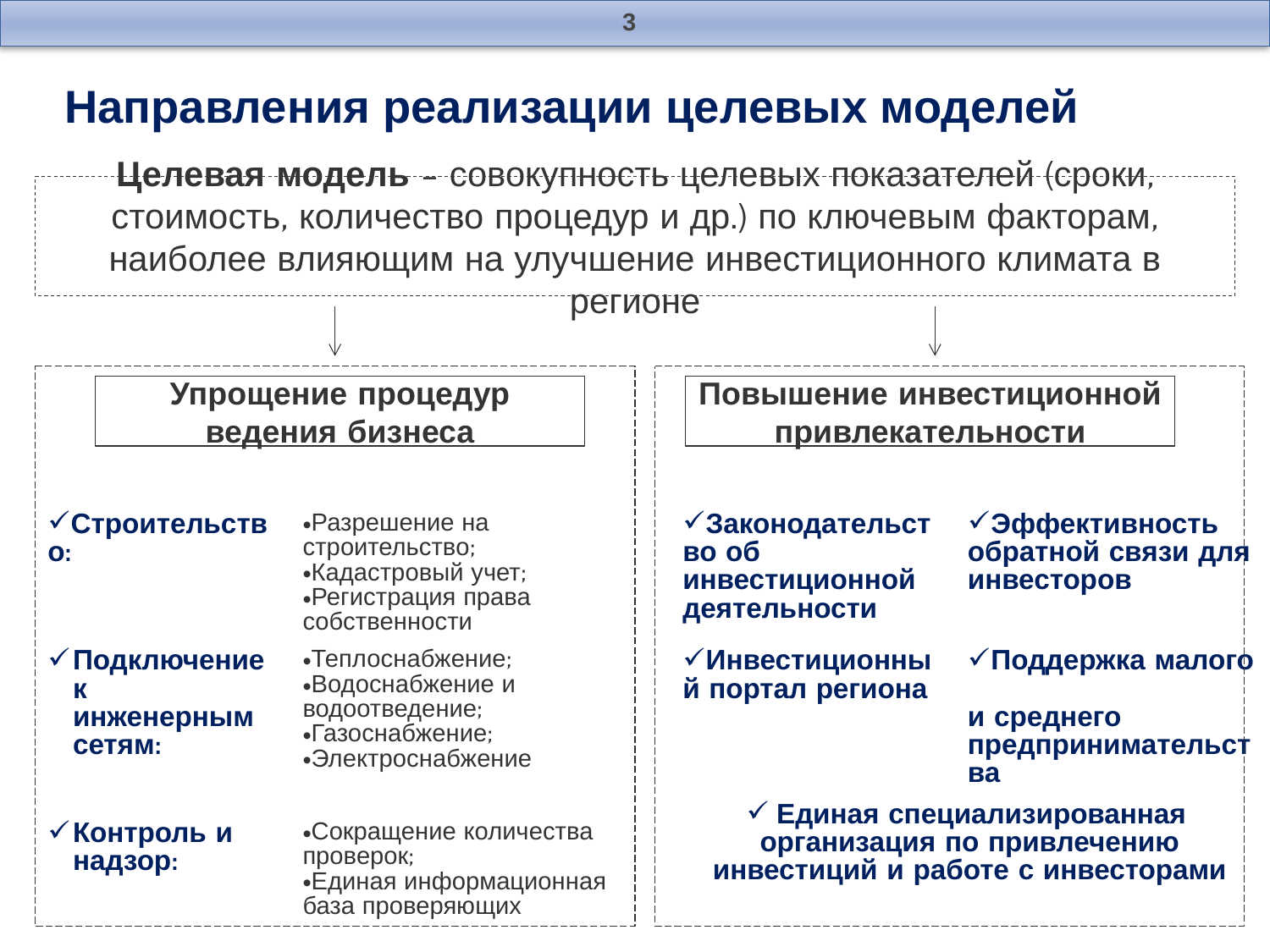

3
# Направления реализации целевых моделей
Целевая модель – совокупность целевых показателей (сроки, стоимость, количество процедур и др.) по ключевым факторам, наиболее влияющим на улучшение инвестиционного климата в регионе

Упрощение процедур ведения бизнеса
Повышение инвестиционной привлекательности
| Строительство: | Разрешение на строительство; Кадастровый учет; Регистрация права собственности | Законодательство об инвестиционной деятельности | Эффективность обратной связи для инвесторов |
| --- | --- | --- | --- |
| Подключение к инженерным сетям: | Теплоснабжение; Водоснабжение и водоотведение; Газоснабжение; Электроснабжение | Инвестиционный портал региона | Поддержка малого и среднего предпринимательства |
|  |  | Единая специализированная организация по привлечению инвестиций и работе с инвесторами |  |
| Контроль и надзор: | Сокращение количества проверок; Единая информационная база проверяющих |  |  |